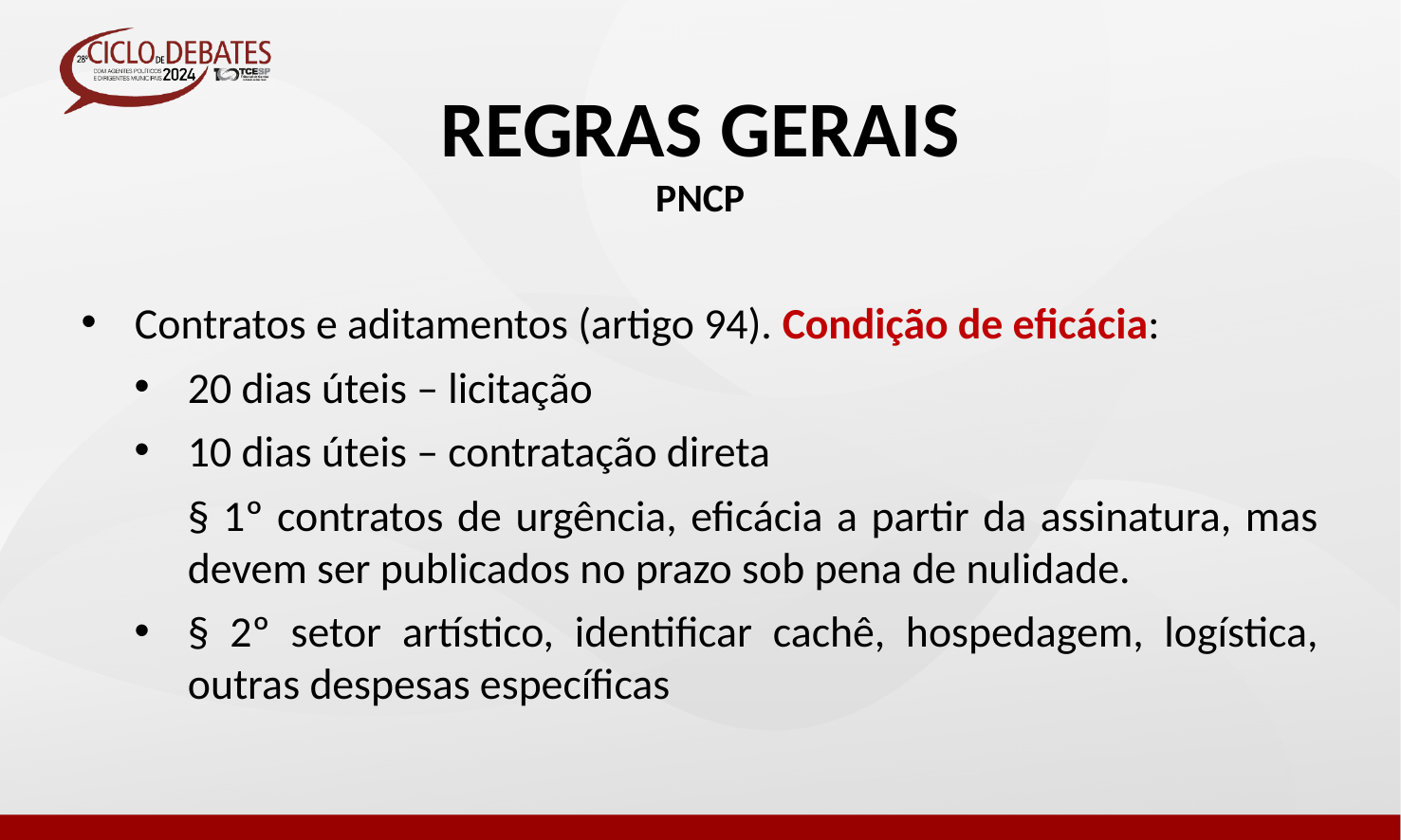

REGRAS GERAIS
PNCP
Contratos e aditamentos (artigo 94). Condição de eficácia:
20 dias úteis – licitação
10 dias úteis – contratação direta
§ 1º contratos de urgência, eficácia a partir da assinatura, mas devem ser publicados no prazo sob pena de nulidade.
§ 2º setor artístico, identificar cachê, hospedagem, logística, outras despesas específicas